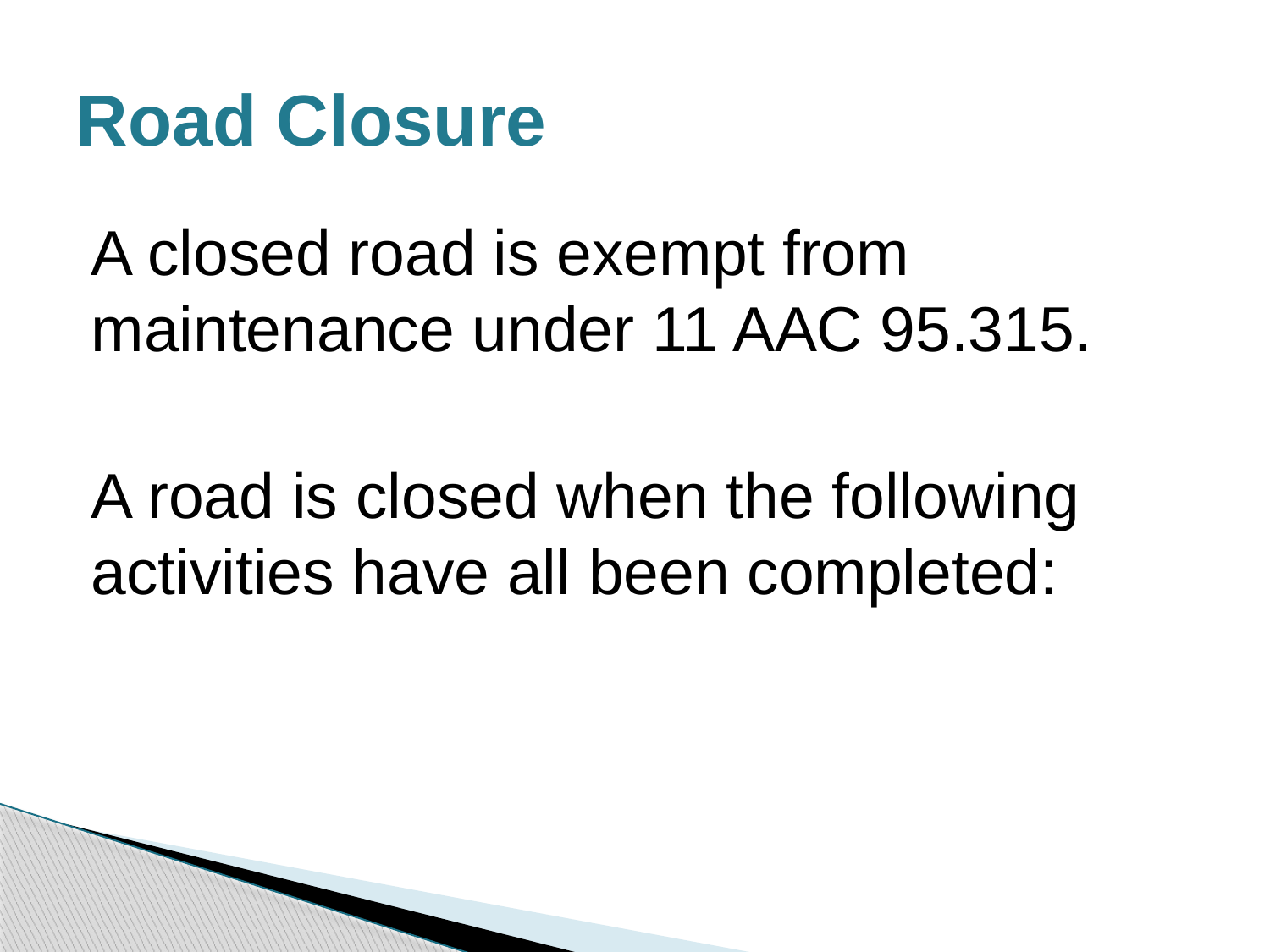

# Road Closure
A closed road is exempt from maintenance under 11 AAC 95.315.

A road is closed when the following activities have all been completed: